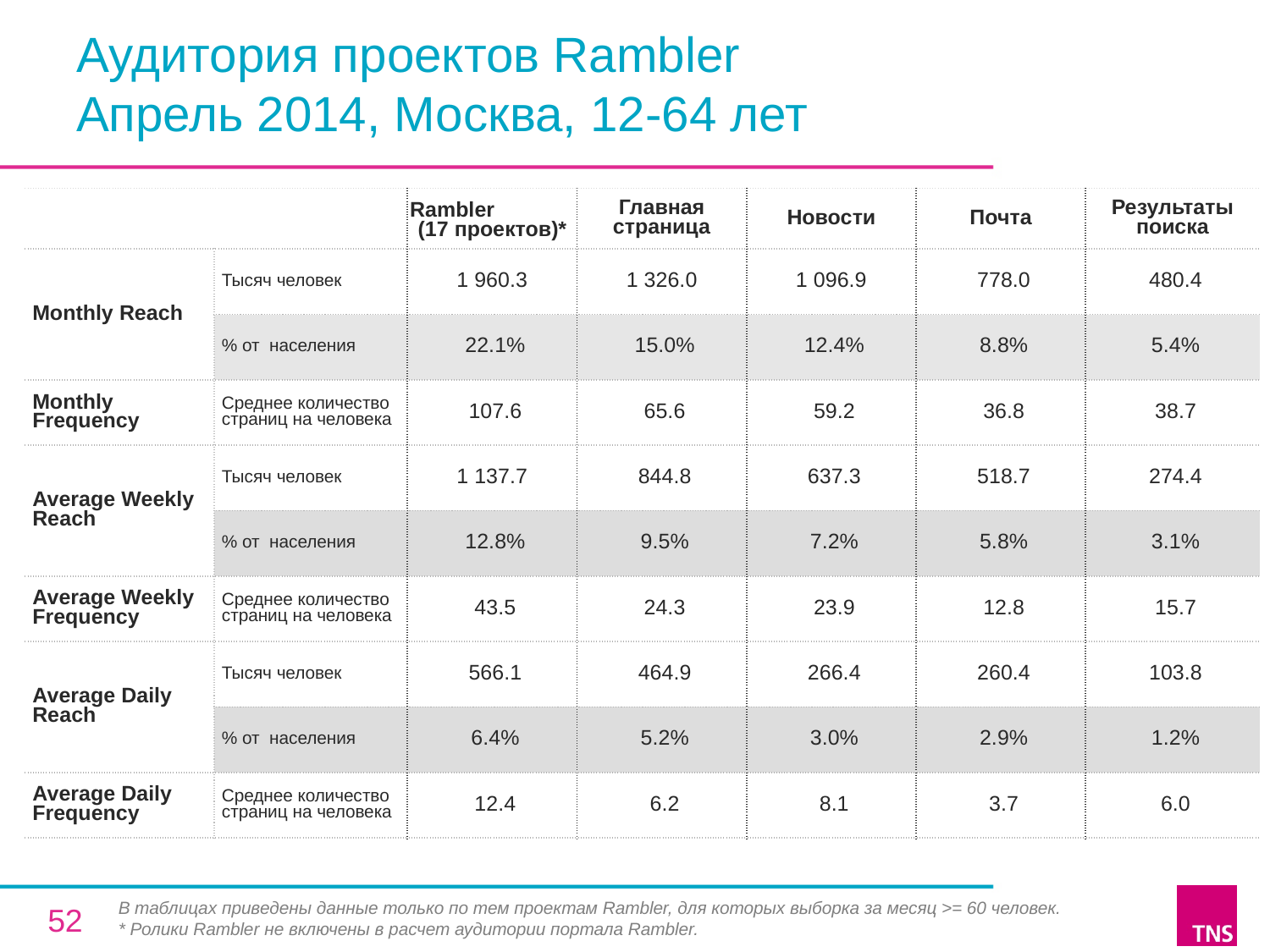

# Аудитория проектов Rambler Апрель 2014, Москва, 12-64 лет
|  |  | Rambler (17 проектов)\* | Главная страница | Новости | Почта | Результаты поиска |
| --- | --- | --- | --- | --- | --- | --- |
| Monthly Reach | Тысяч человек | 1 960.3 | 1 326.0 | 1 096.9 | 778.0 | 480.4 |
|  | % от населения | 22.1% | 15.0% | 12.4% | 8.8% | 5.4% |
| Monthly Frequency | Среднее количество страниц на человека | 107.6 | 65.6 | 59.2 | 36.8 | 38.7 |
| Average Weekly Reach | Тысяч человек | 1 137.7 | 844.8 | 637.3 | 518.7 | 274.4 |
|  | % от населения | 12.8% | 9.5% | 7.2% | 5.8% | 3.1% |
| Average Weekly Frequency | Среднее количество страниц на человека | 43.5 | 24.3 | 23.9 | 12.8 | 15.7 |
| Average Daily Reach | Тысяч человек | 566.1 | 464.9 | 266.4 | 260.4 | 103.8 |
|  | % от населения | 6.4% | 5.2% | 3.0% | 2.9% | 1.2% |
| Average Daily Frequency | Среднее количество страниц на человека | 12.4 | 6.2 | 8.1 | 3.7 | 6.0 |
В таблицах приведены данные только по тем проектам Rambler, для которых выборка за месяц >= 60 человек.
* Ролики Rambler не включены в расчет аудитории портала Rambler.
52